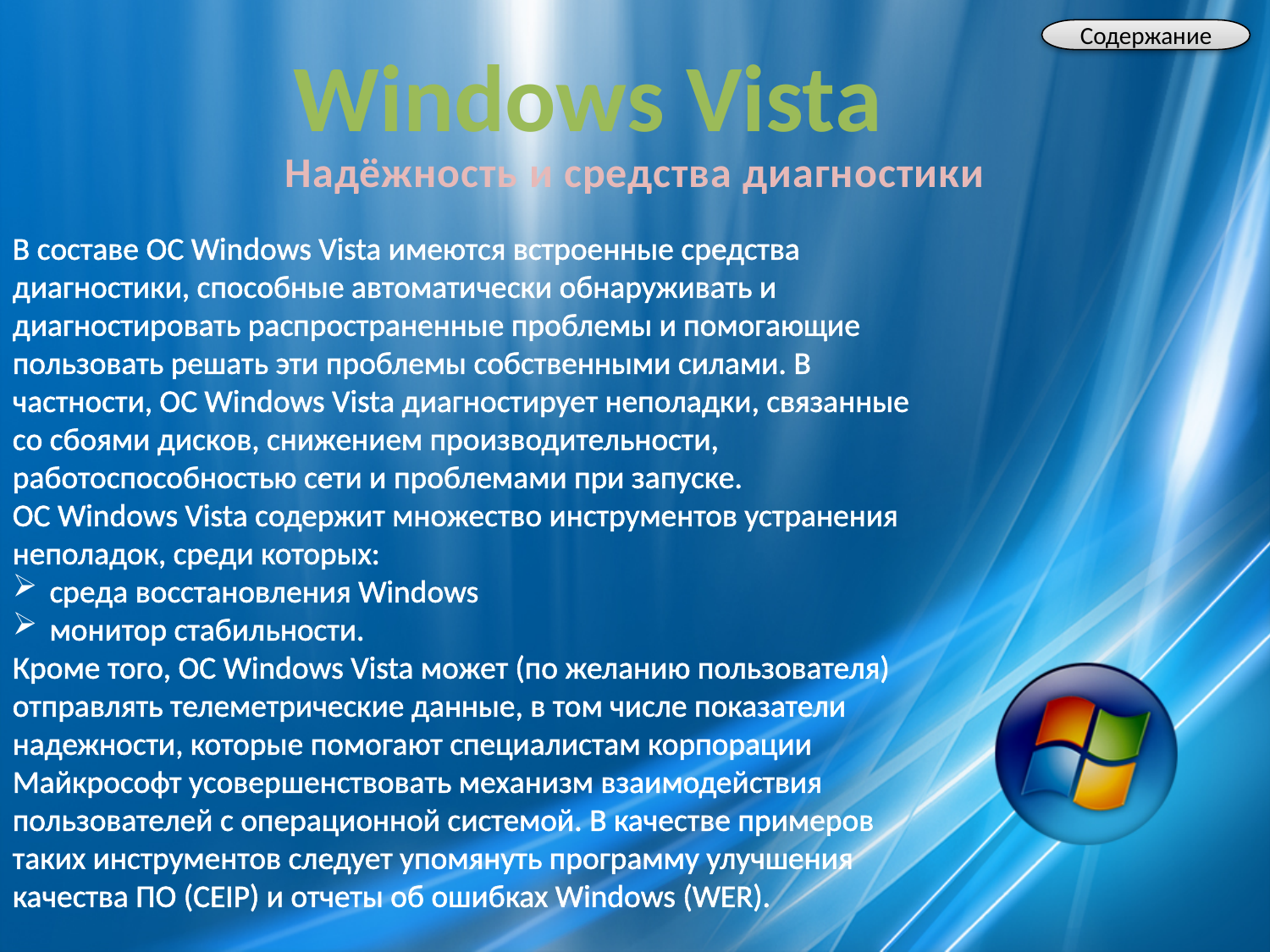

Содержание
Windows Vista
Надёжность и средства диагностики
В составе ОС Windows Vista имеются встроенные средства диагностики, способные автоматически обнаруживать и диагностировать распространенные проблемы и помогающие пользовать решать эти проблемы собственными силами. В частности, ОС Windows Vista диагностирует неполадки, связанные со сбоями дисков, снижением производительности, работоспособностью сети и проблемами при запуске.
ОС Windows Vista содержит множество инструментов устранения неполадок, среди которых:
 среда восстановления Windows
 монитор стабильности.
Кроме того, ОС Windows Vista может (по желанию пользователя) отправлять телеметрические данные, в том числе показатели надежности, которые помогают специалистам корпорации Майкрософт усовершенствовать механизм взаимодействия пользователей с операционной системой. В качестве примеров таких инструментов следует упомянуть программу улучшения качества ПО (CEIP) и отчеты об ошибках Windows (WER).